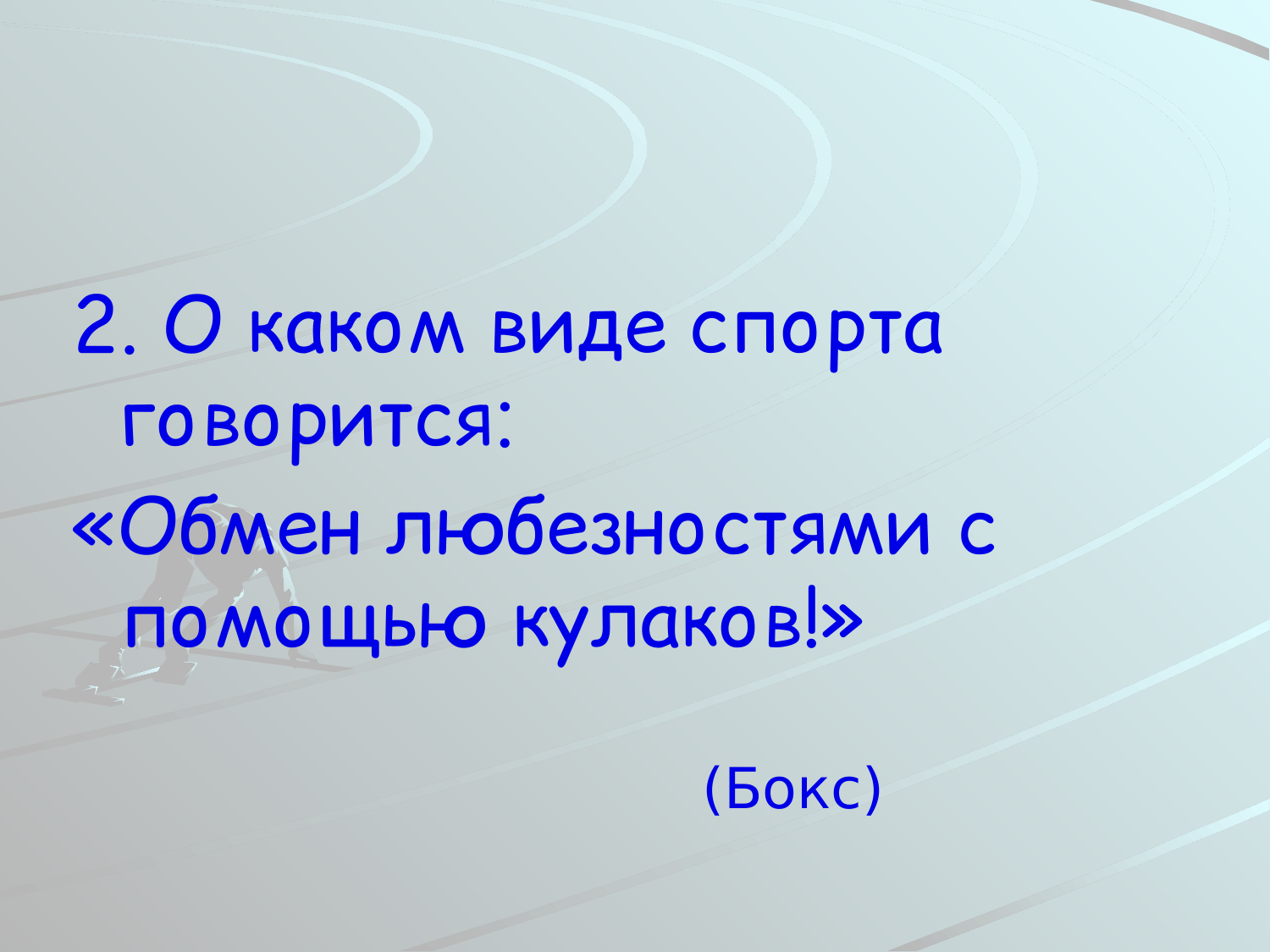

2. О каком виде спорта говорится:
«Обмен любезностями с помощью кулаков!»

                                   (Бокс)